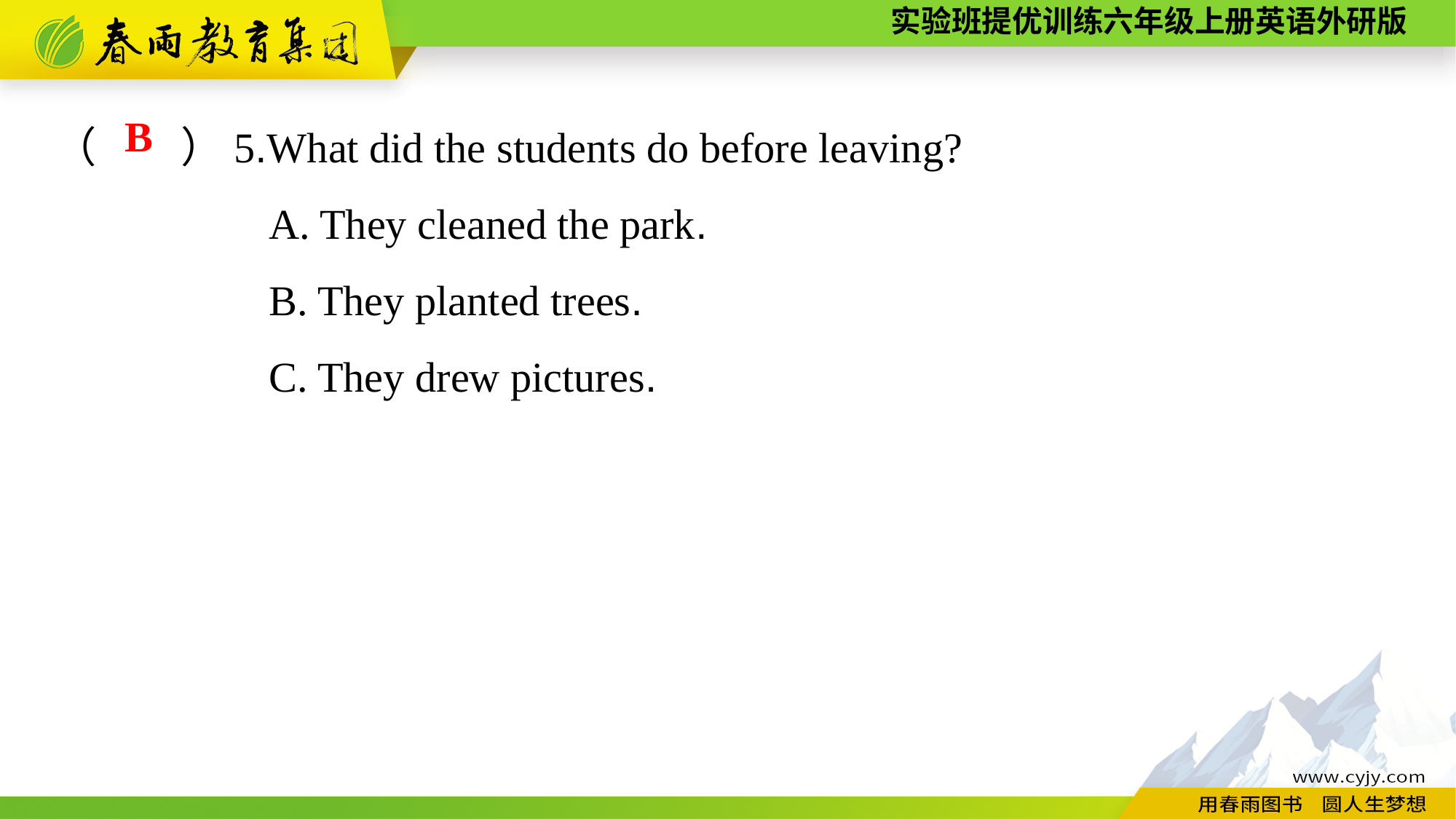

（　　）5.What did the students do before leaving?
A. They cleaned the park.
B. They planted trees.
C. They drew pictures.
B